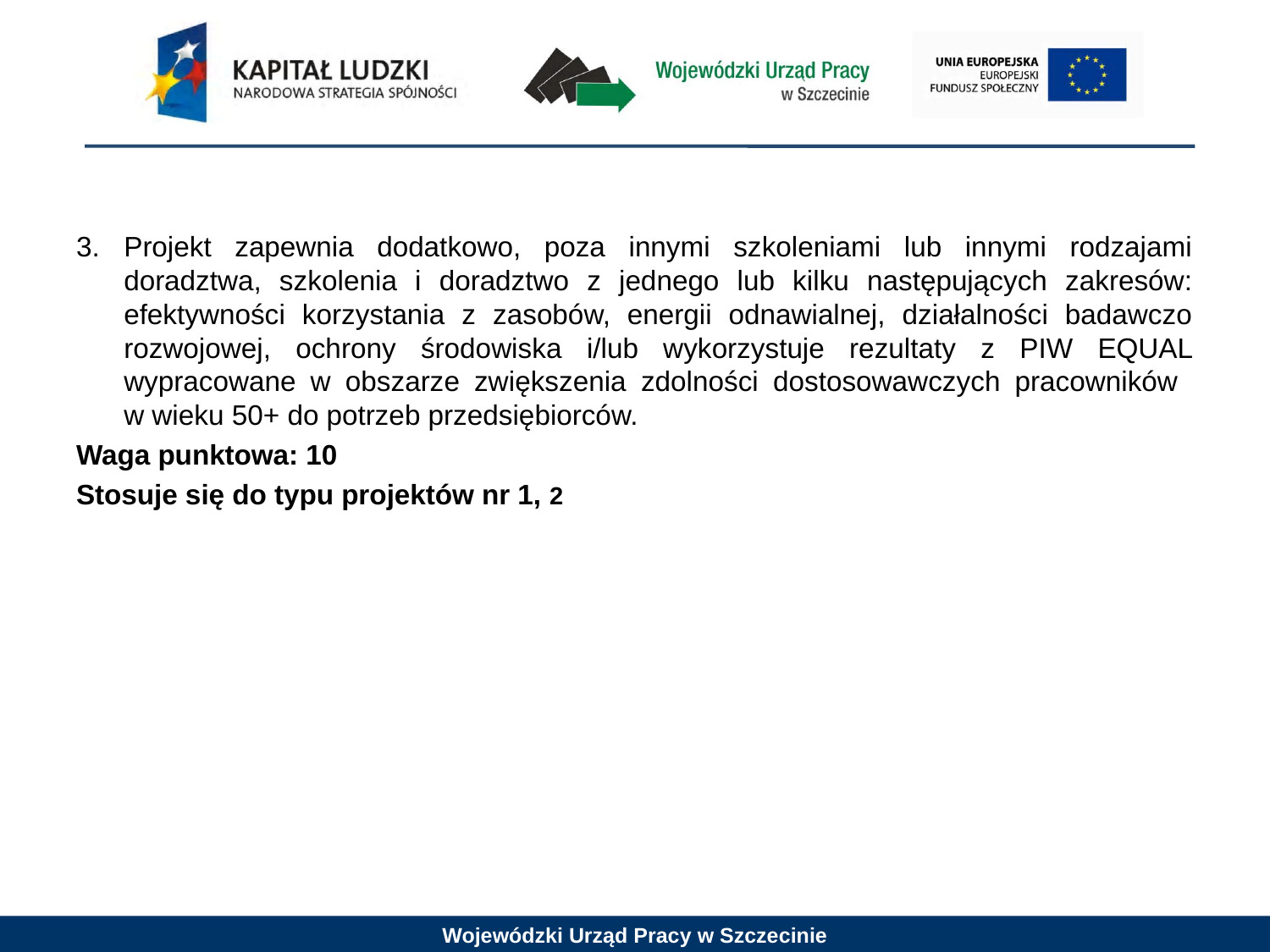

Projekt zapewnia dodatkowo, poza innymi szkoleniami lub innymi rodzajami doradztwa, szkolenia i doradztwo z jednego lub kilku następujących zakresów: efektywności korzystania z zasobów, energii odnawialnej, działalności badawczo rozwojowej, ochrony środowiska i/lub wykorzystuje rezultaty z PIW EQUAL wypracowane w obszarze zwiększenia zdolności dostosowawczych pracowników
w wieku 50+ do potrzeb przedsiębiorców.
Waga punktowa: 10
Stosuje się do typu projektów nr 1, 2